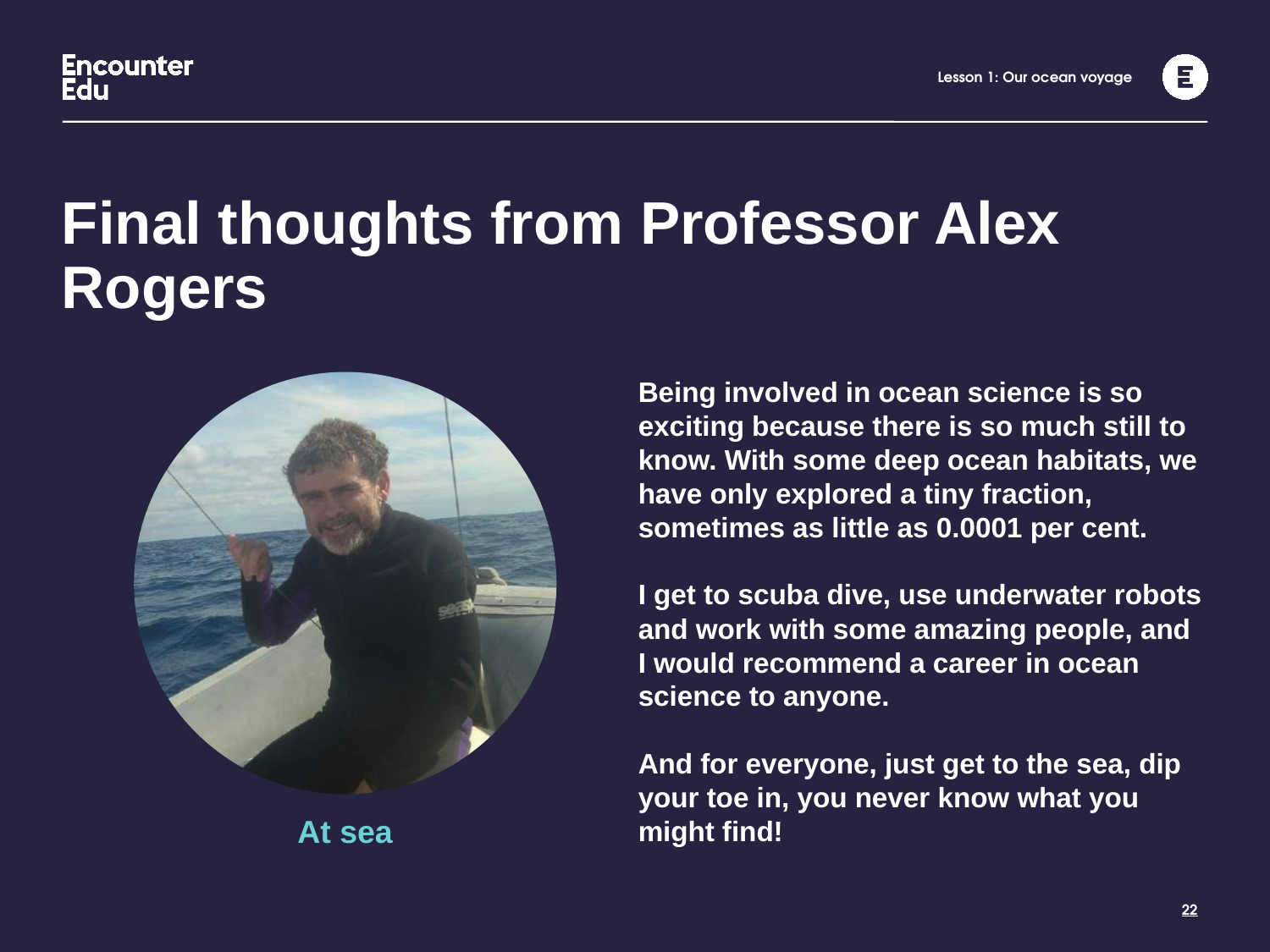

Lesson 1: Our ocean voyage
Final thoughts from Professor Alex Rogers
Being involved in ocean science is so exciting because there is so much still to know. With some deep ocean habitats, we have only explored a tiny fraction, sometimes as little as 0.0001 per cent.

I get to scuba dive, use underwater robots and work with some amazing people, and I would recommend a career in ocean science to anyone.

And for everyone, just get to the sea, dip your toe in, you never know what you might find!

At sea
22